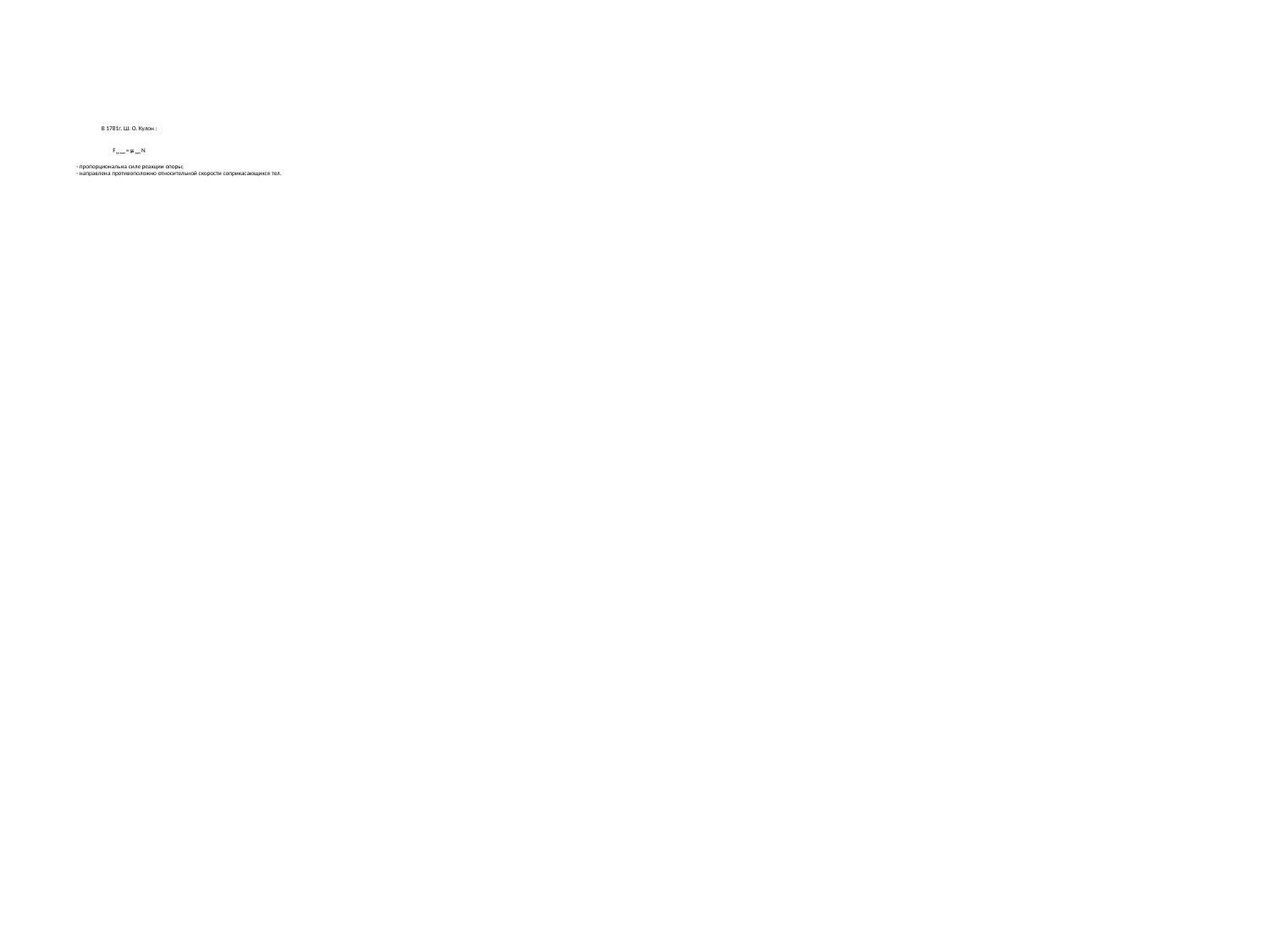

# В 1781г. Ш. О. Кулон : Fтр.кач = µ кач N - пропорциональна силе реакции опоры; - направлена противоположно относительной скорости соприкасающихся тел.